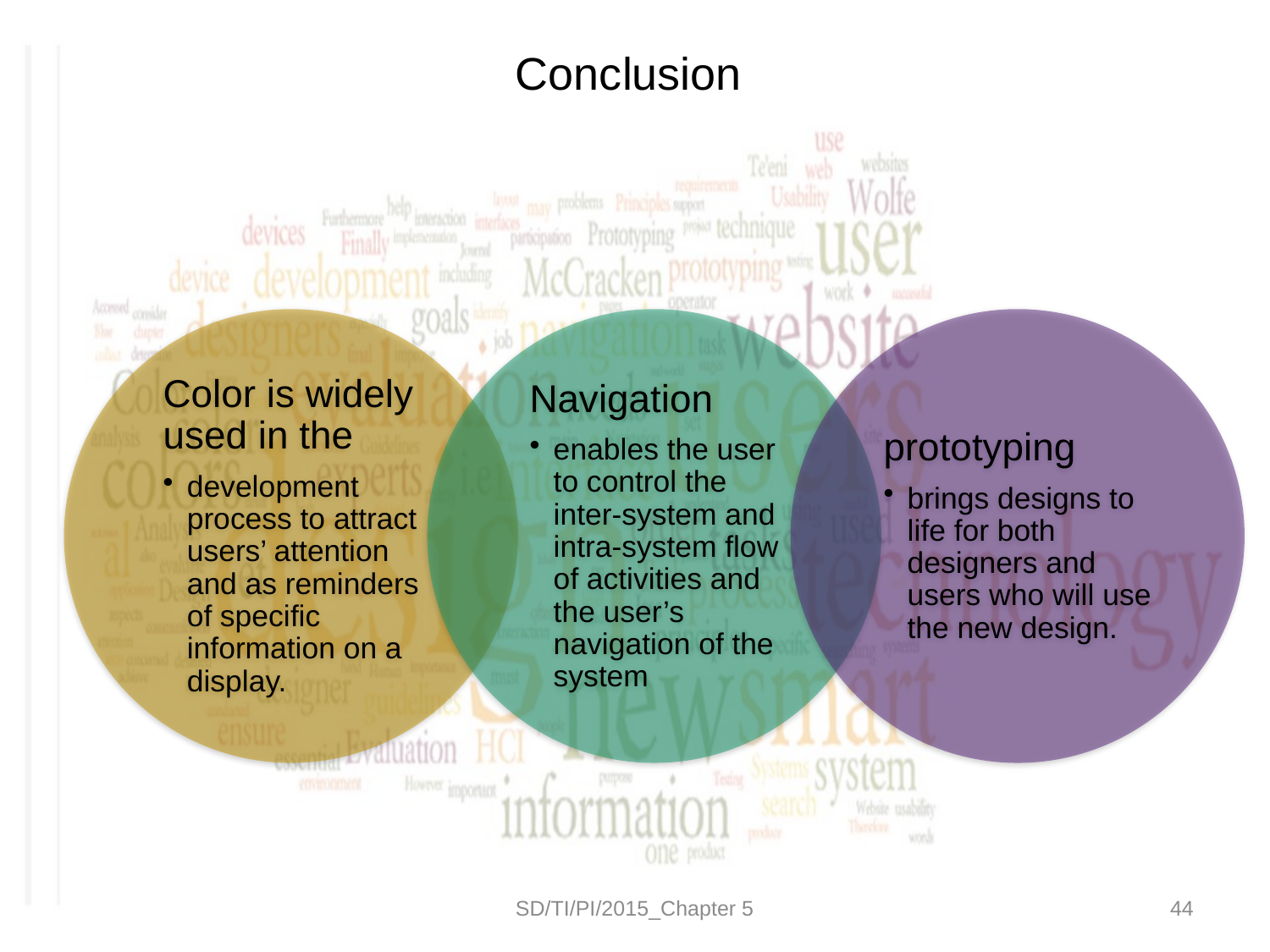

# Conclusion
Color is widely used in the
development process to attract users’ attention and as reminders of specific information on a display.
Navigation
enables the user to control the inter-system and intra-system flow of activities and the user’s navigation of the system
prototyping
brings designs to life for both designers and users who will use the new design.
SD/TI/PI/2015_Chapter 5
44